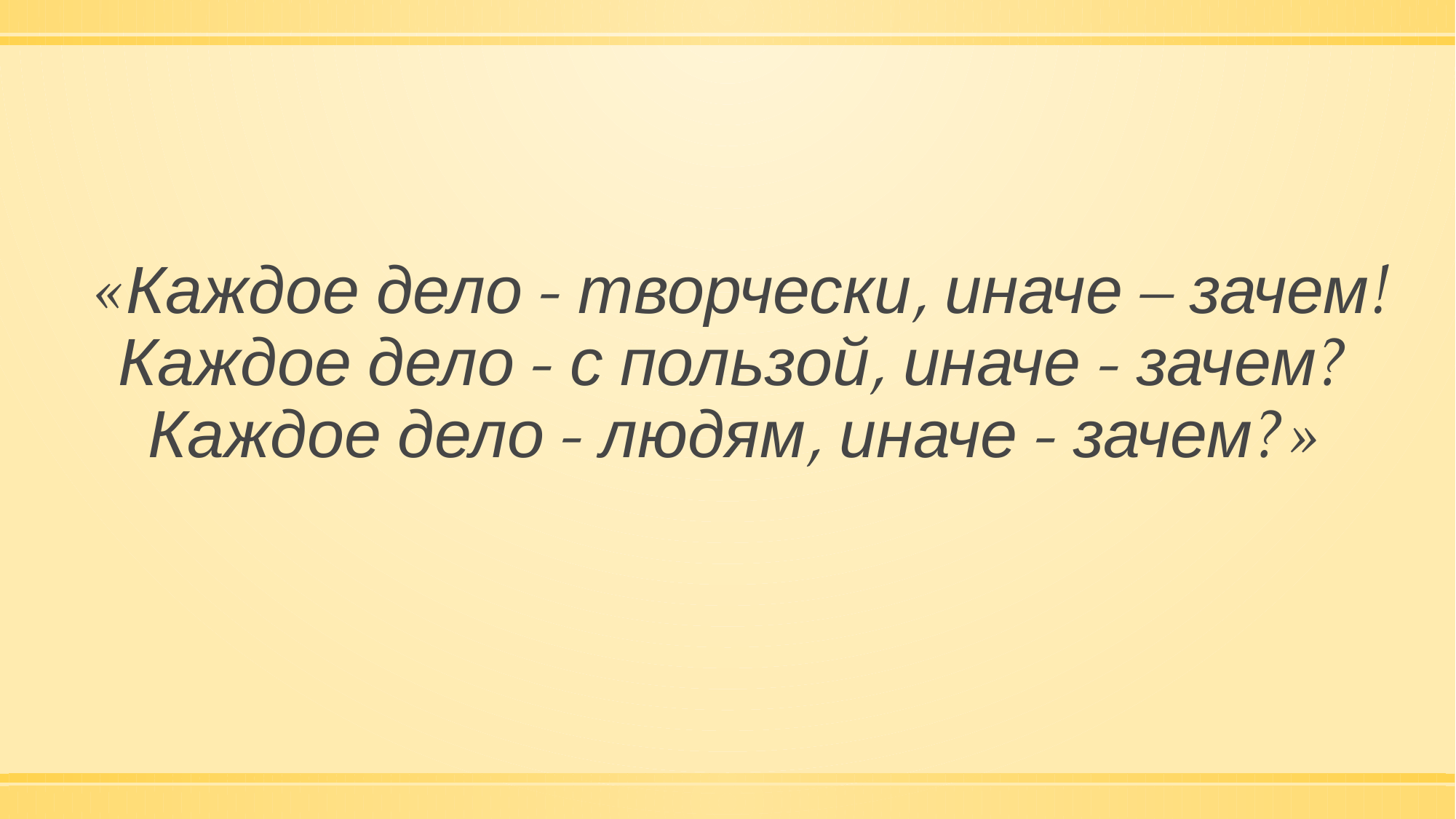

«Каждое дело - творчески, иначе – зачем!
Каждое дело - с пользой, иначе - зачем?
Каждое дело - людям, иначе - зачем?»